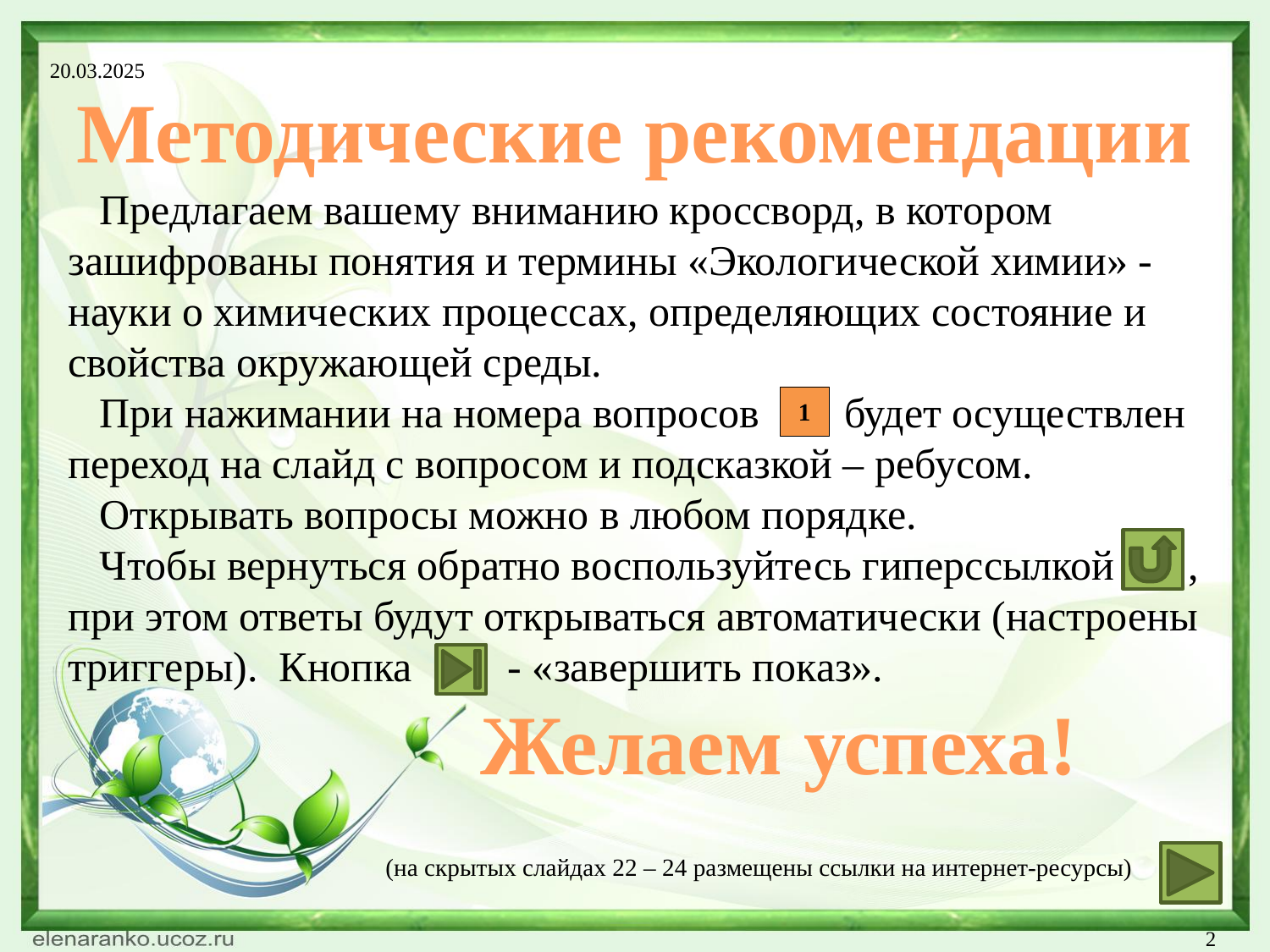

20.03.2025
Методические рекомендации
   Предлагаем вашему вниманию кроссворд, в котором зашифрованы понятия и термины «Экологической химии» - науки о химических процессах, определяющих состояние и свойства окружающей среды.
   При нажимании на номера вопросов        будет осуществлен переход на слайд с вопросом и подсказкой – ребусом.
   Открывать вопросы можно в любом порядке.
   Чтобы вернуться обратно воспользуйтесь гиперссылкой       ,
при этом ответы будут открываться автоматически (настроены триггеры).  Кнопка         - «завершить показ».
                                       Желаем успеха!
               (на скрытых слайдах 22 – 24 размещены ссылки на интернет-ресурсы)

1

2